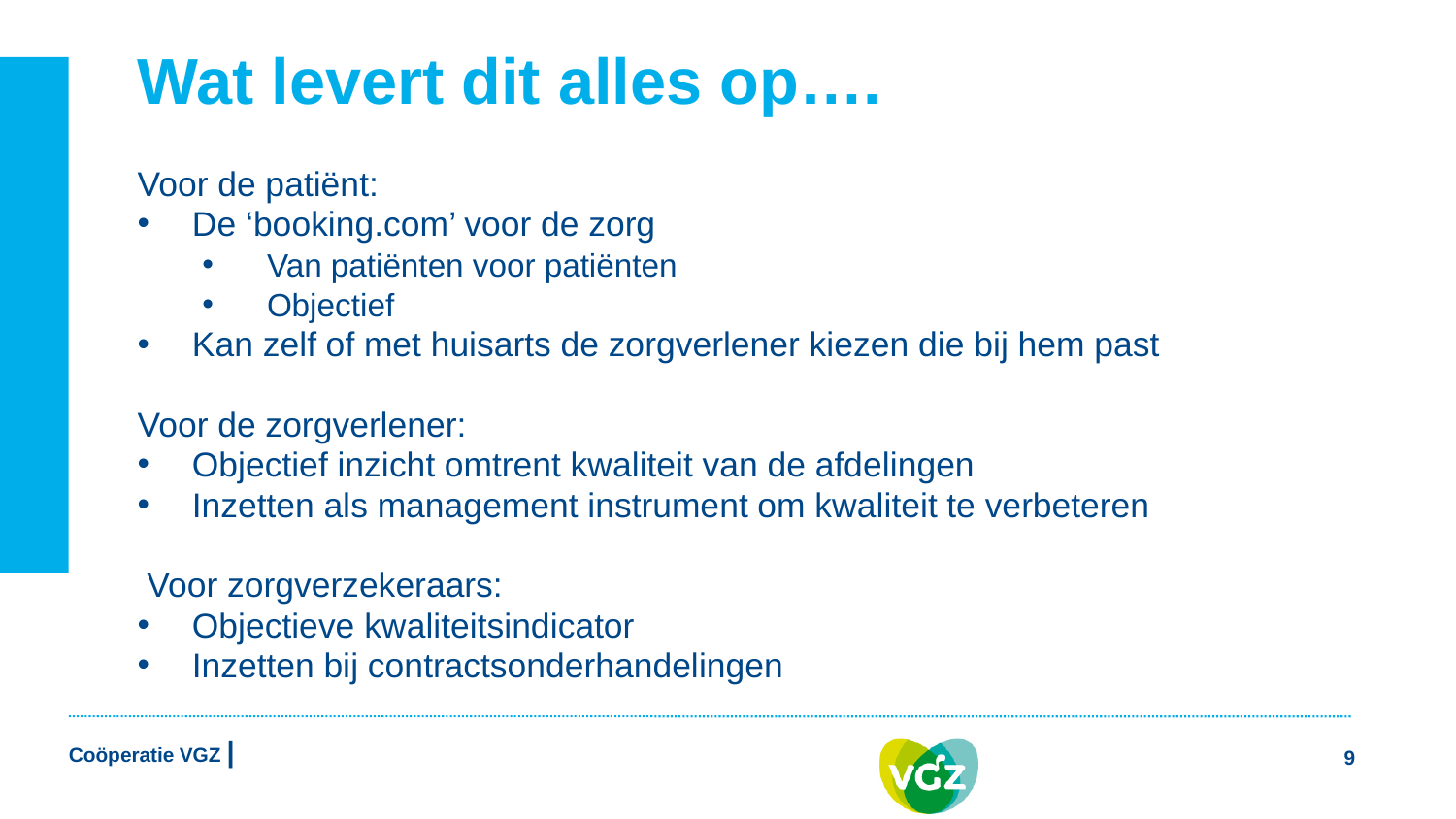

# Wat levert dit alles op….
Voor de patiënt:
De ‘booking.com’ voor de zorg
Van patiënten voor patiënten
Objectief
Kan zelf of met huisarts de zorgverlener kiezen die bij hem past

Voor de zorgverlener:
Objectief inzicht omtrent kwaliteit van de afdelingen
Inzetten als management instrument om kwaliteit te verbeteren

 Voor zorgverzekeraars:
Objectieve kwaliteitsindicator
Inzetten bij contractsonderhandelingen

9